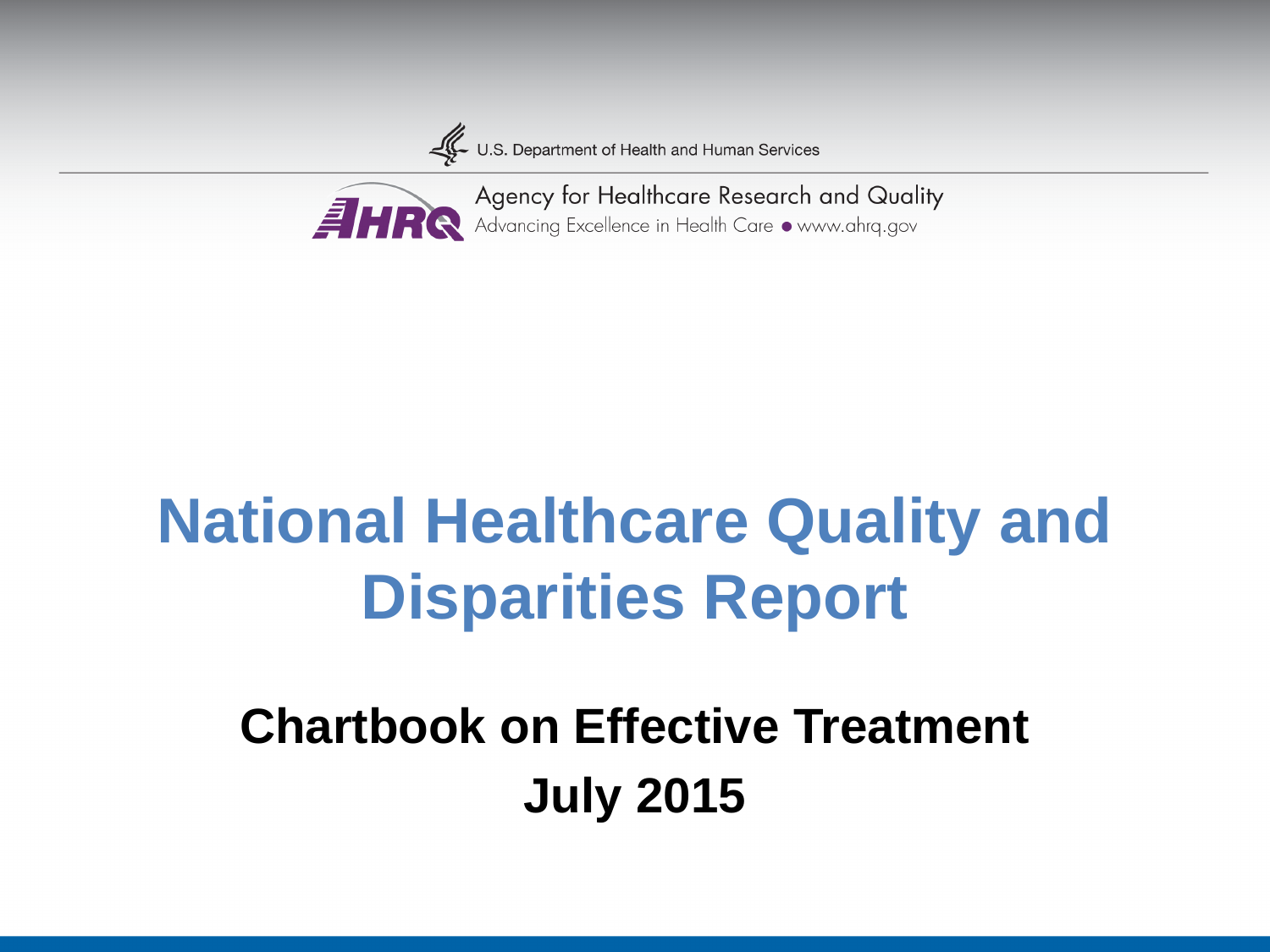

# National Healthcare Quality and Disparities Report
Chartbook on Effective Treatment
July 2015